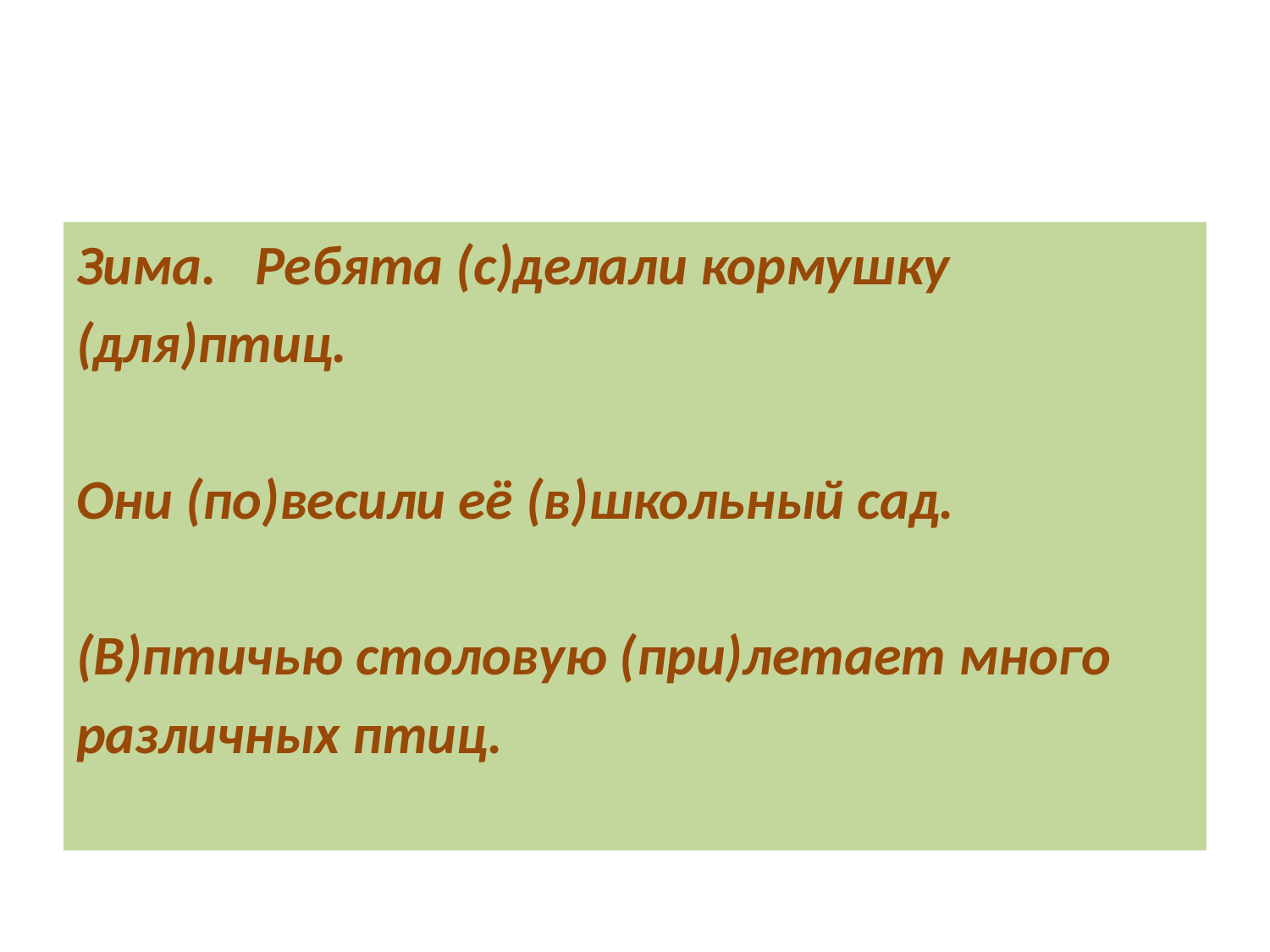

#
Зима.   Ребята (с)делали кормушку
(для)птиц.

Они (по)весили её (в)школьный сад.

(В)птичью столовую (при)летает много
различных птиц.